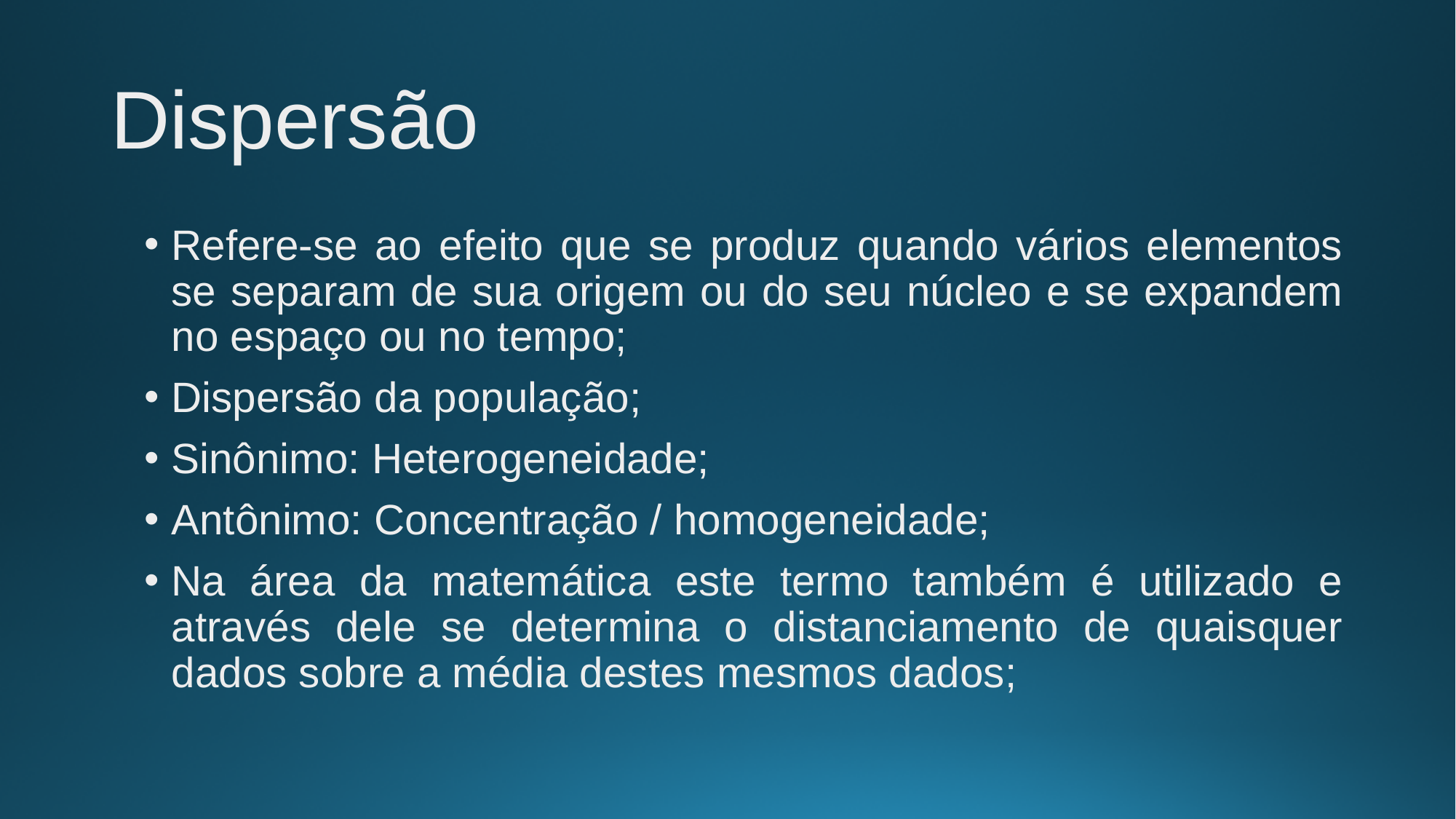

Dispersão
Refere-se ao efeito que se produz quando vários elementos se separam de sua origem ou do seu núcleo e se expandem no espaço ou no tempo;
Dispersão da população;
Sinônimo: Heterogeneidade;
Antônimo: Concentração / homogeneidade;
Na área da matemática este termo também é utilizado e através dele se determina o distanciamento de quaisquer dados sobre a média destes mesmos dados;